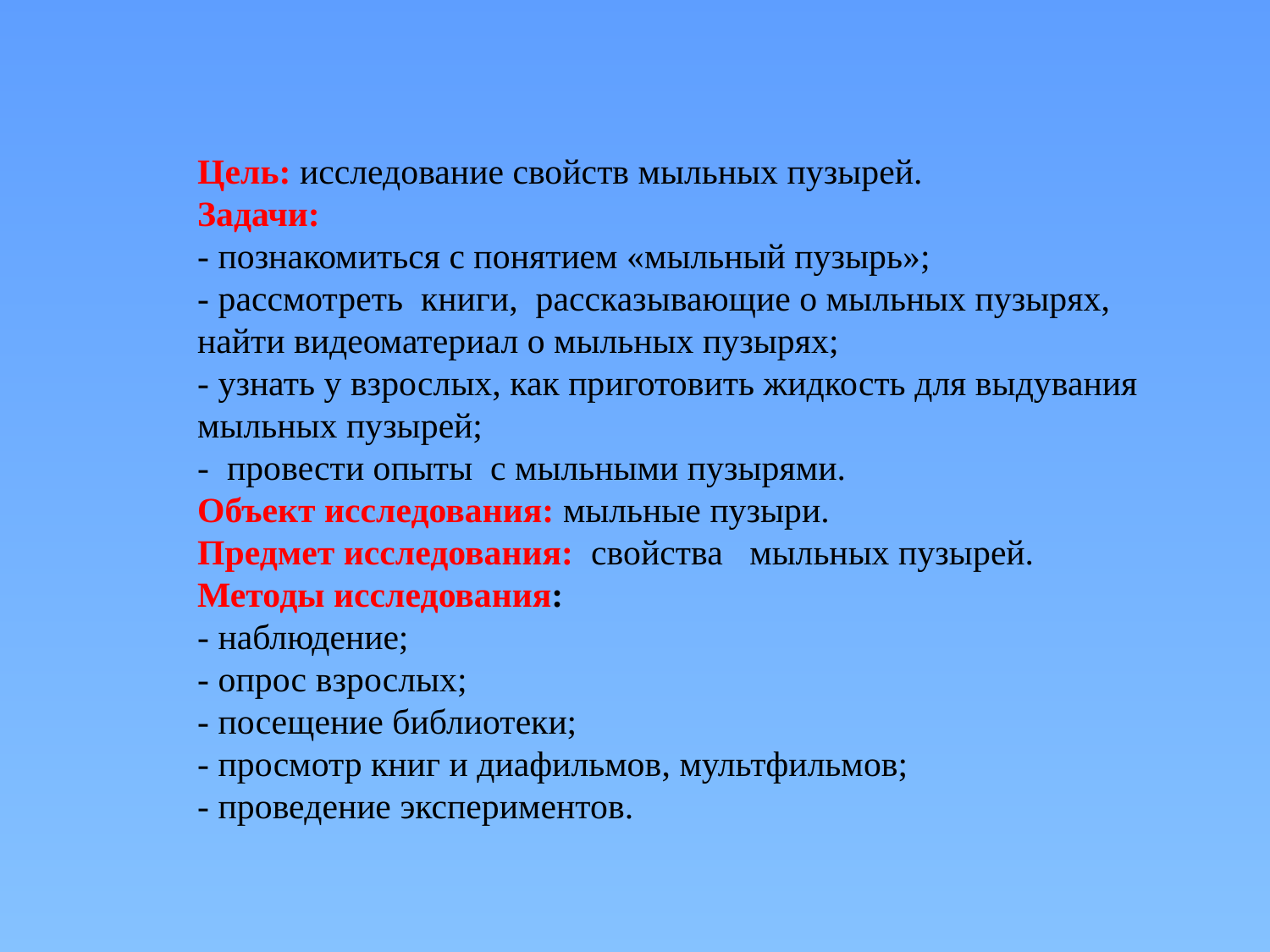

Цель: исследование свойств мыльных пузырей.
Задачи:
- познакомиться с понятием «мыльный пузырь»;
- рассмотреть  книги,  рассказывающие о мыльных пузырях, найти видеоматериал о мыльных пузырях;
- узнать у взрослых, как приготовить жидкость для выдувания мыльных пузырей;
-  провести опыты  с мыльными пузырями.
Объект исследования: мыльные пузыри.
Предмет исследования:  свойства   мыльных пузырей.
Методы исследования:
- наблюдение;
- опрос взрослых;
- посещение библиотеки;
- просмотр книг и диафильмов, мультфильмов;
- проведение экспериментов.